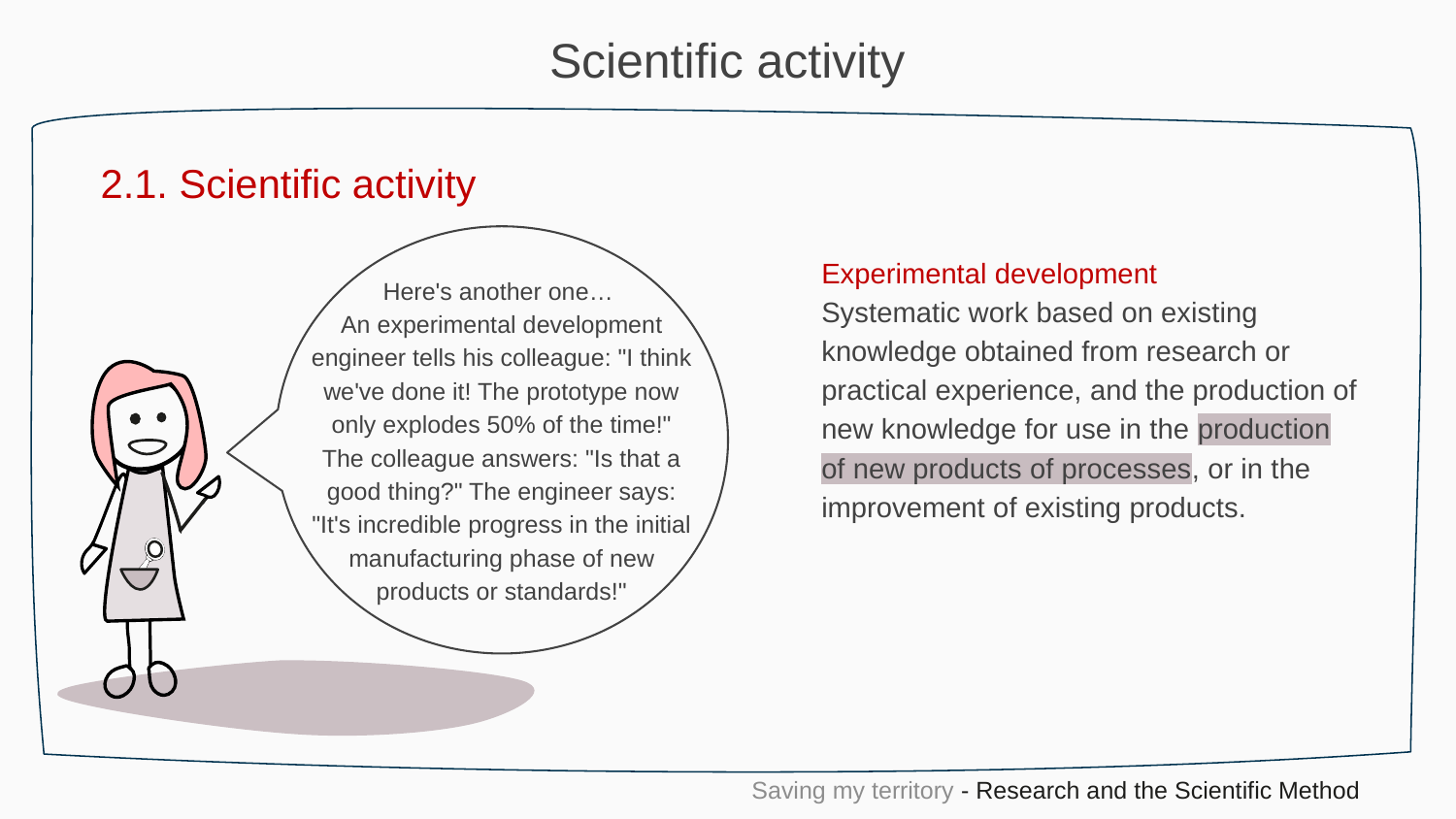

Scientific activity

2.1. Scientific activity

Experimental development
Systematic work based on existing knowledge obtained from research or practical experience, and the production of new knowledge for use in the production of new products of processes, or in the improvement of existing products.

Here's another one…
An experimental development engineer tells his colleague: "I think we've done it! The prototype now only explodes 50% of the time!" The colleague answers: "Is that a good thing?" The engineer says: "It's incredible progress in the initial manufacturing phase of new products or standards!"

Saving my territory - Research and the Scientific Method